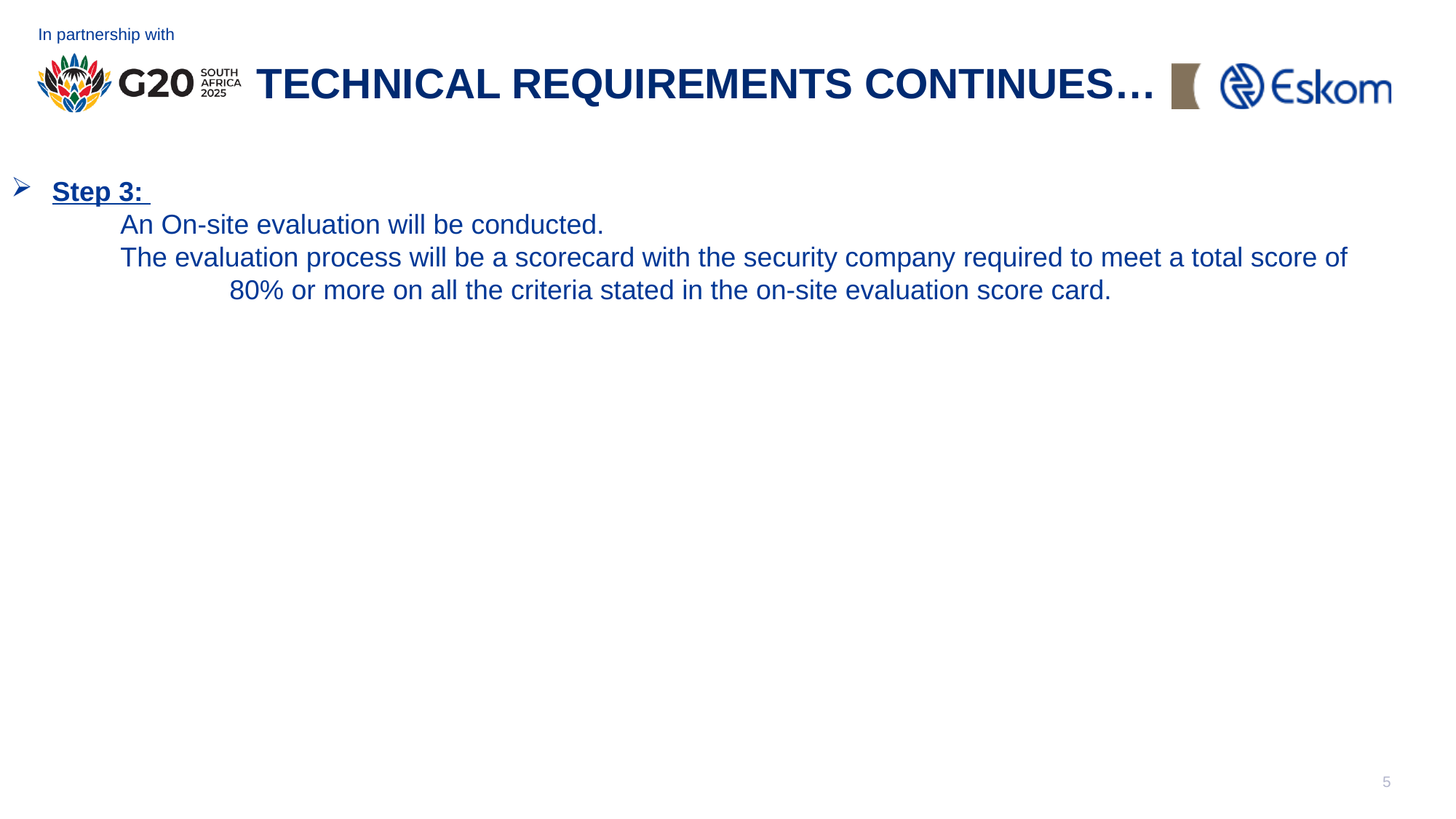

#
TECHNICAL REQUIREMENTS CONTINUES…
Step 3:
		An On-site evaluation will be conducted.
		The evaluation process will be a scorecard with the security company required to meet a total score of 			80% or more on all the criteria stated in the on-site evaluation score card.
5